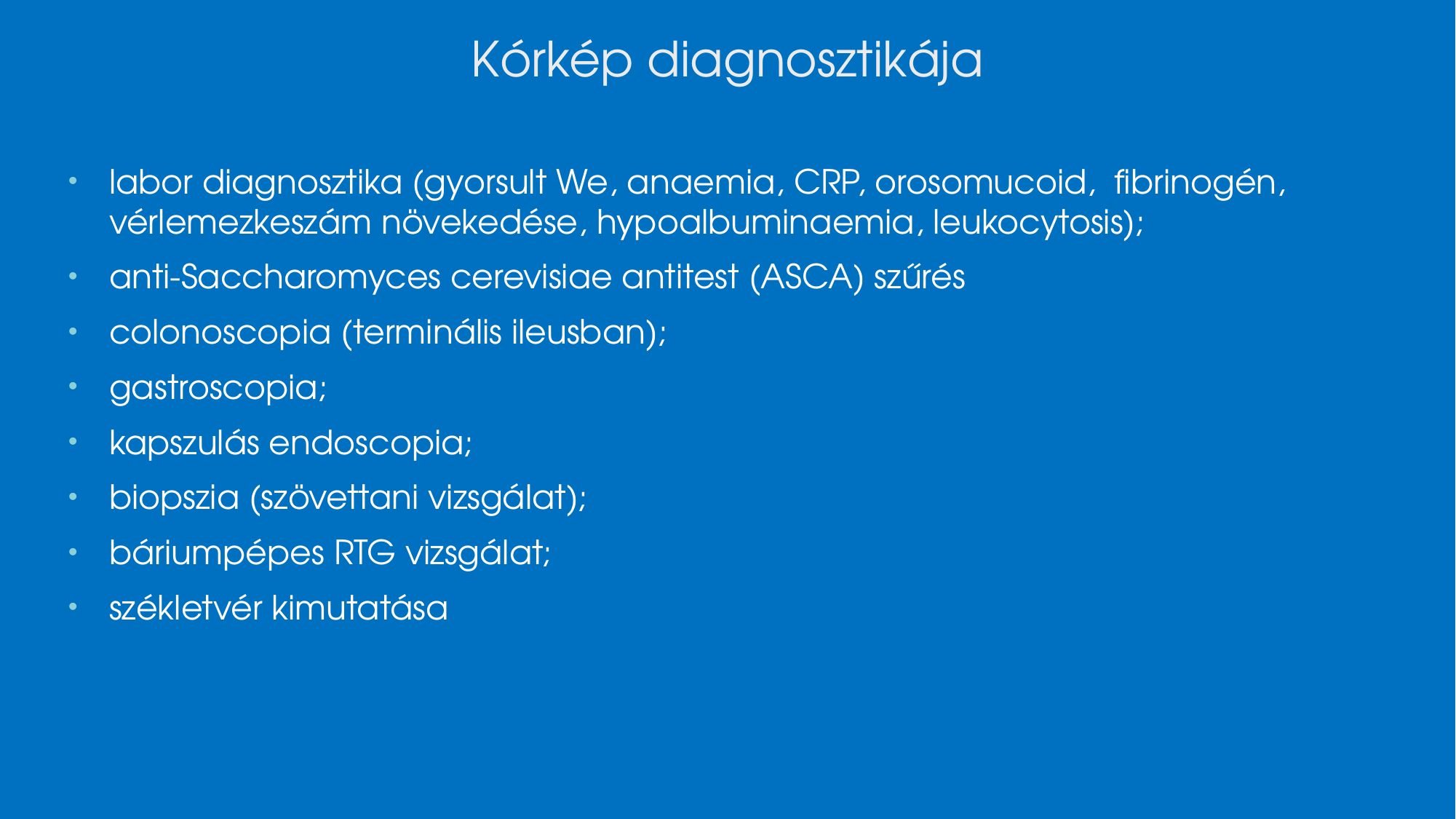

# Kórkép diagnosztikája
labor diagnosztika (gyorsult We, anaemia, CRP, orosomucoid,  fibrinogén, vérlemezkeszám növekedése, hypoalbuminaemia, leukocytosis);
anti-Saccharomyces cerevisiae antitest (ASCA) szűrés
colonoscopia (terminális ileusban);
gastroscopia;
kapszulás endoscopia;
biopszia (szövettani vizsgálat);
báriumpépes RTG vizsgálat;
székletvér kimutatása